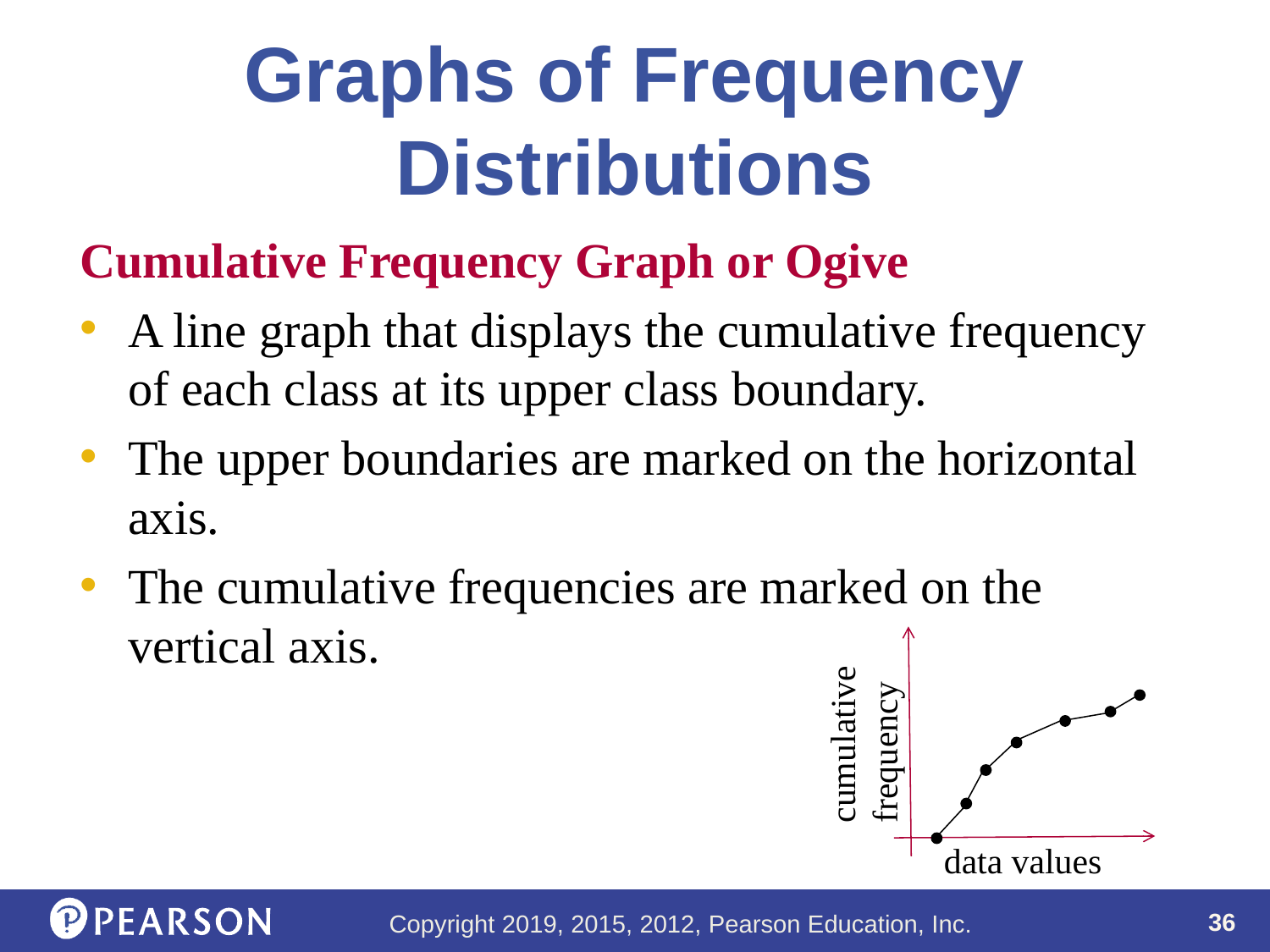

# Graphs of Frequency Distributions
Cumulative Frequency Graph or Ogive
A line graph that displays the cumulative frequency of each class at its upper class boundary.
The upper boundaries are marked on the horizontal axis.
The cumulative frequencies are marked on the vertical axis.
cumulative frequency

data values